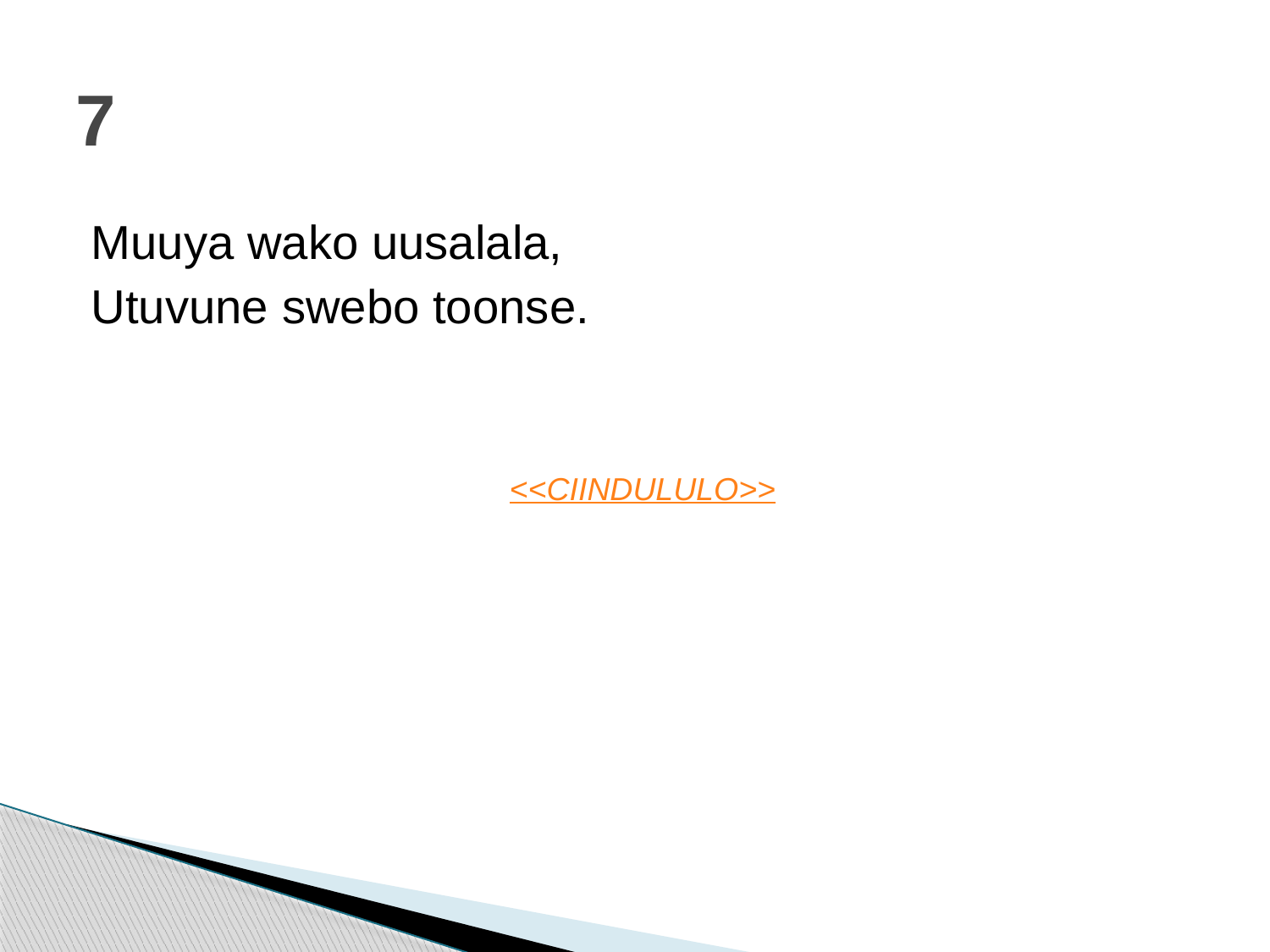

# 7
Muuya wako uusalala,
Utuvune swebo toonse.

<<CIINDULULO>>